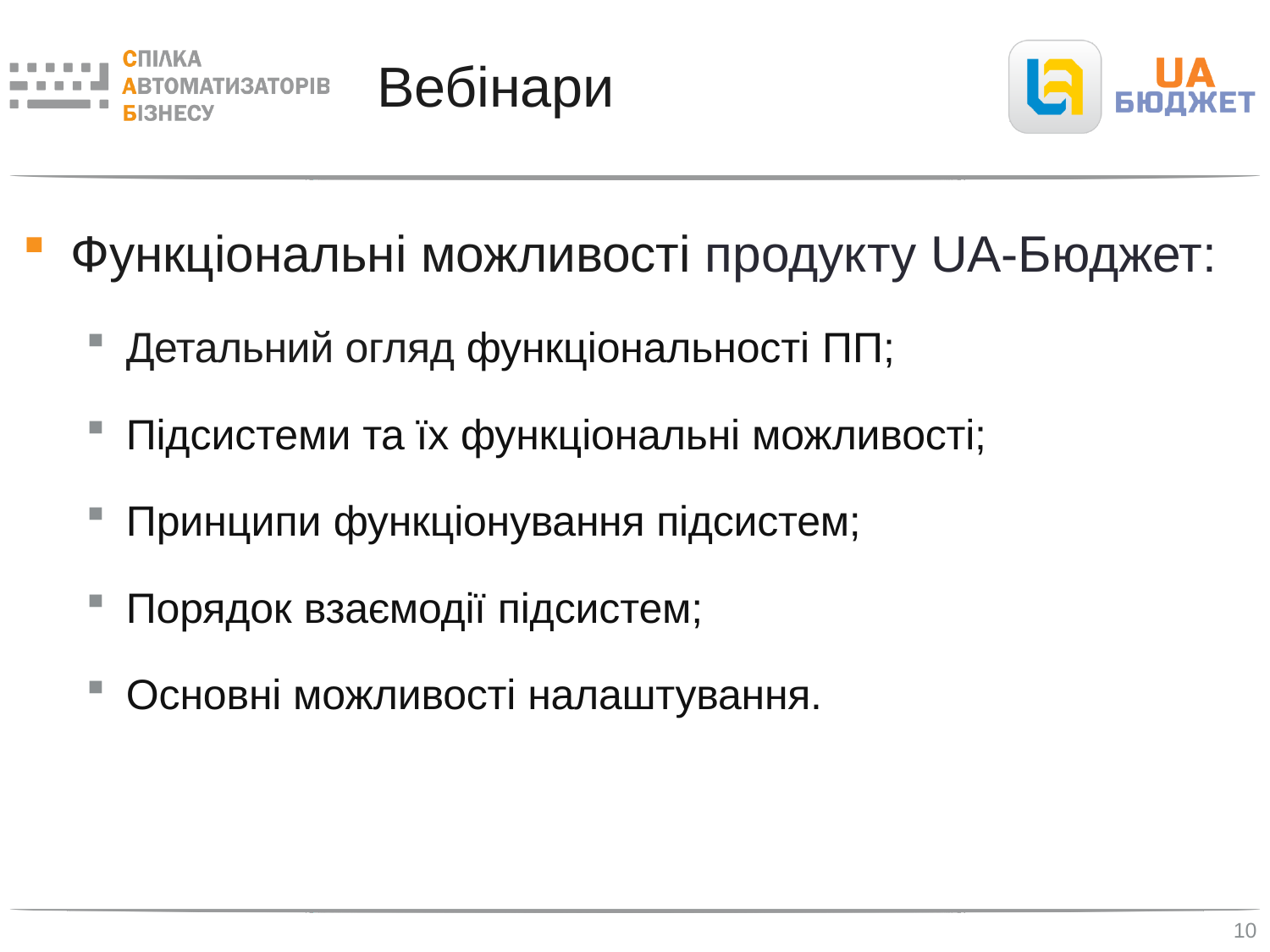

# Вебінари
Функціональні можливості продукту UA-Бюджет:
Детальний огляд функціональності ПП;
Підсистеми та їх функціональні можливості;
Принципи функціонування підсистем;
Порядок взаємодії підсистем;
Основні можливості налаштування.
10